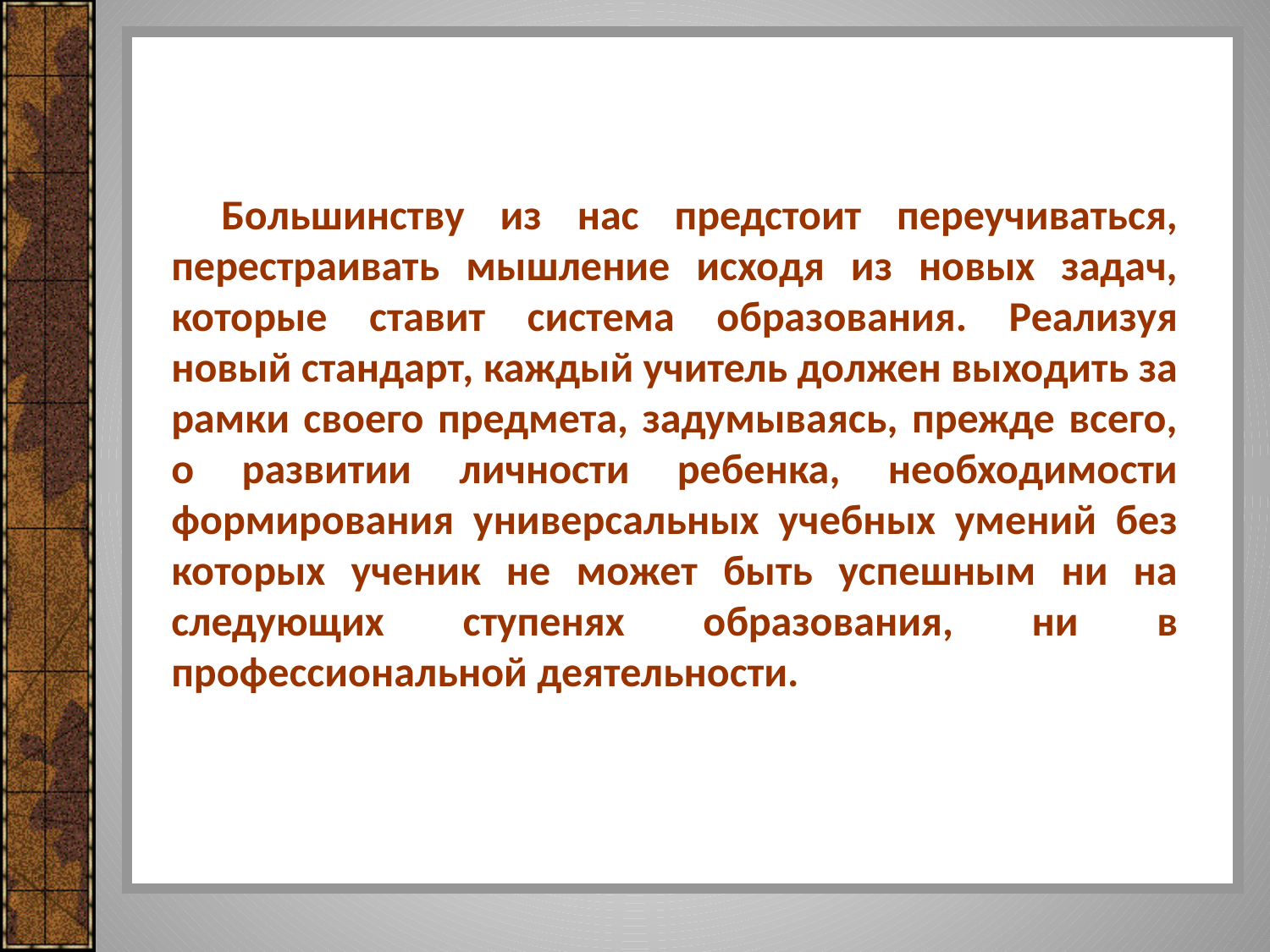

Большинству из нас предстоит переучиваться, перестраивать мышление исходя из новых задач, которые ставит система образования. Реализуя новый стандарт, каждый учитель должен выходить за рамки своего предмета, задумываясь, прежде всего, о развитии личности ребенка, необходимости формирования универсальных учебных умений без которых ученик не может быть успешным ни на следующих ступенях образования, ни в профессиональной деятельности.